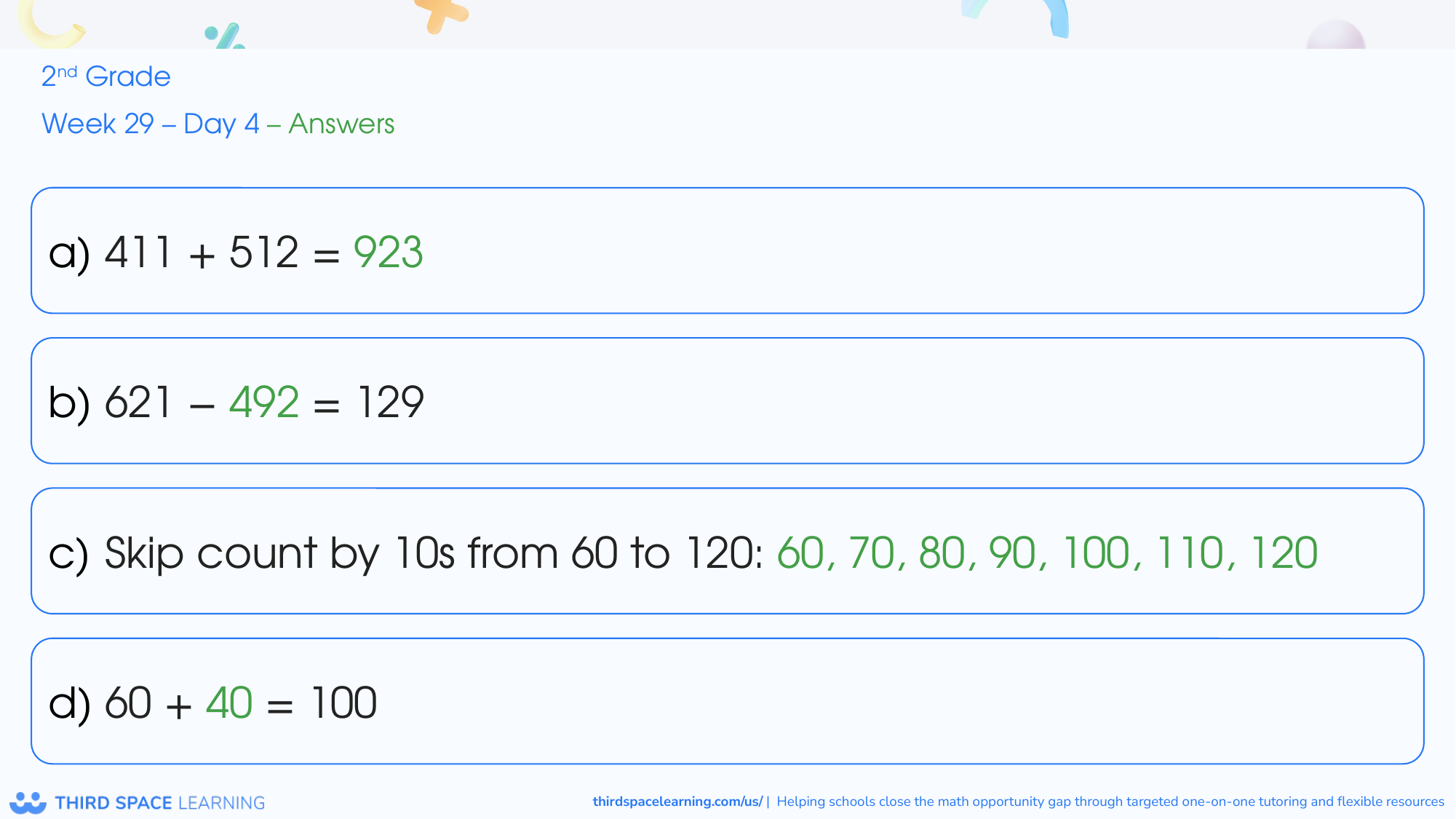

2nd Grade
Week 29 – Day 4 – Answers
411 + 512 = 923
621 − 492 = 129
Skip count by 10s from 60 to 120: 60, 70, 80, 90, 100, 110, 120
60 + 40 = 100